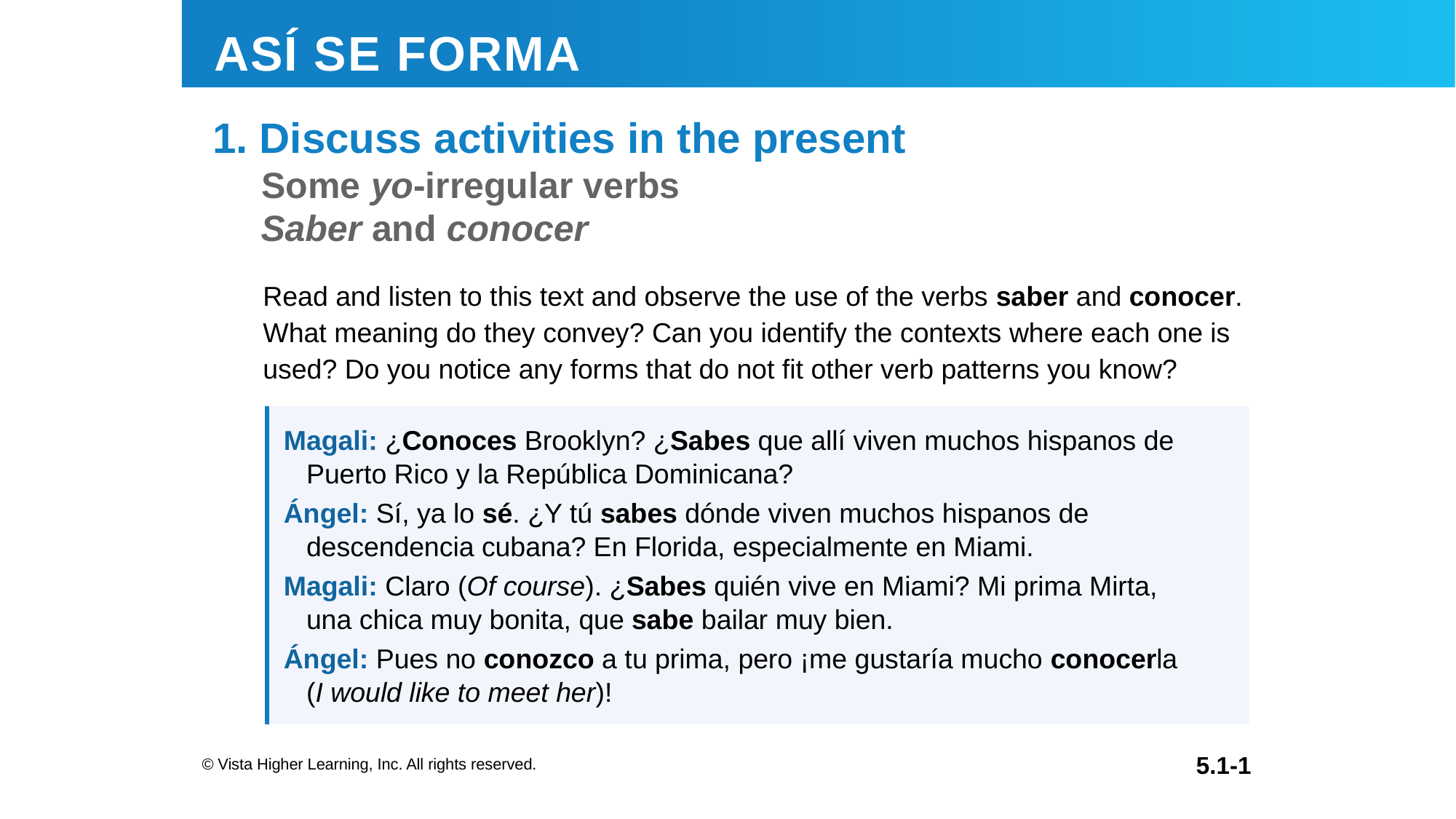

1. Discuss activities in the present
Saber and conocer

Read and listen to this text and observe the use of the verbs saber and conocer. What meaning do they convey? Can you identify the contexts where each one is used? Do you notice any forms that do not fit other verb patterns you know?
| Magali: ¿Conoces Brooklyn? ¿Sabes que allí viven muchos hispanos de Puerto Rico y la República Dominicana? Ángel: Sí, ya lo sé. ¿Y tú sabes dónde viven muchos hispanos de descendencia cubana? En Florida, especialmente en Miami. Magali: Claro (Of course). ¿Sabes quién vive en Miami? Mi prima Mirta, una chica muy bonita, que sabe bailar muy bien. Ángel: Pues no conozco a tu prima, pero ¡me gustaría mucho conocerla (I would like to meet her)! |
| --- |
© Vista Higher Learning, Inc. All rights reserved.
5.1-1